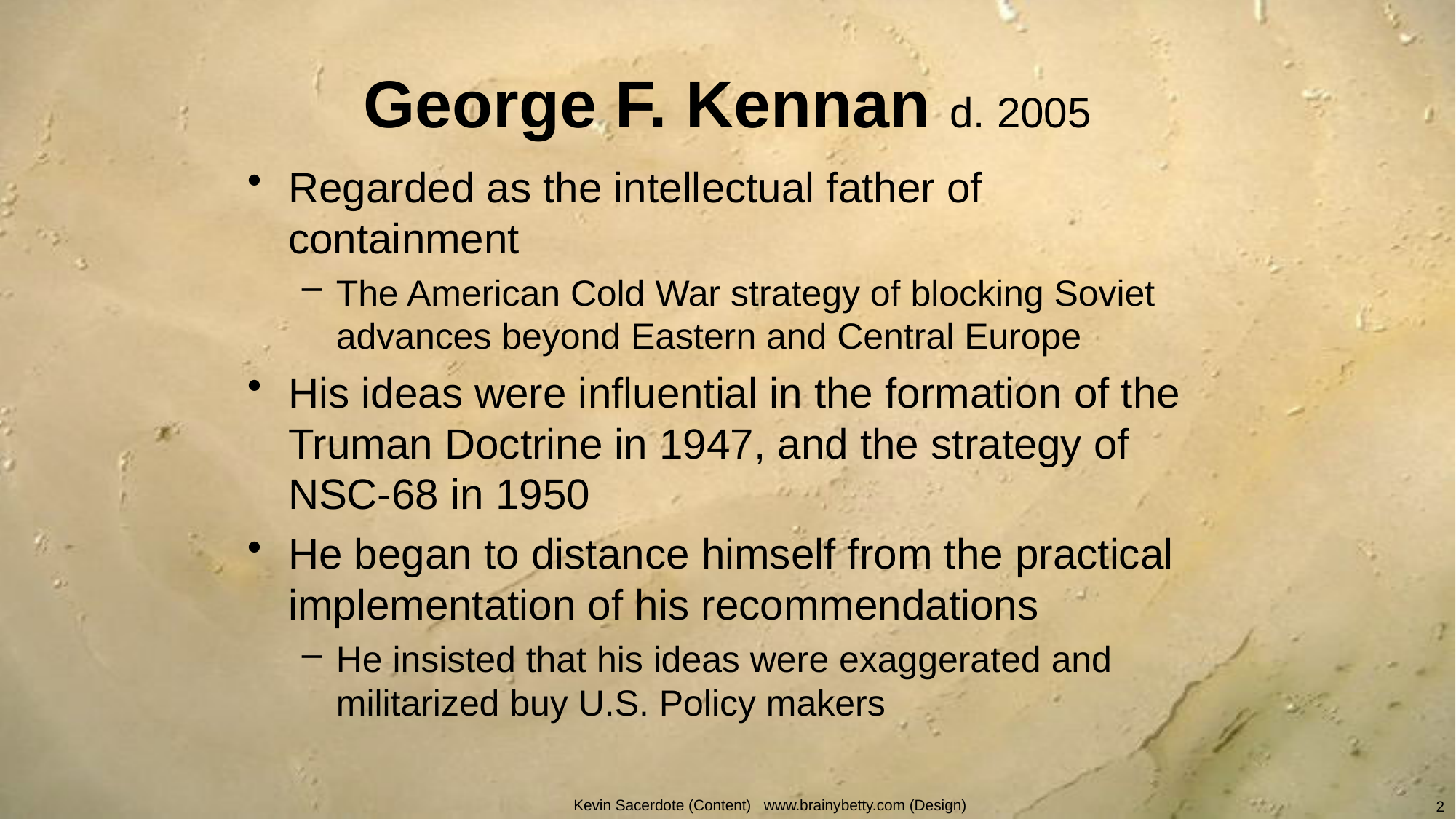

# George F. Kennan d. 2005
Regarded as the intellectual father of containment
The American Cold War strategy of blocking Soviet advances beyond Eastern and Central Europe
His ideas were influential in the formation of the Truman Doctrine in 1947, and the strategy of NSC-68 in 1950
He began to distance himself from the practical implementation of his recommendations
He insisted that his ideas were exaggerated and militarized buy U.S. Policy makers
Kevin Sacerdote (Content)   www.brainybetty.com (Design)
2